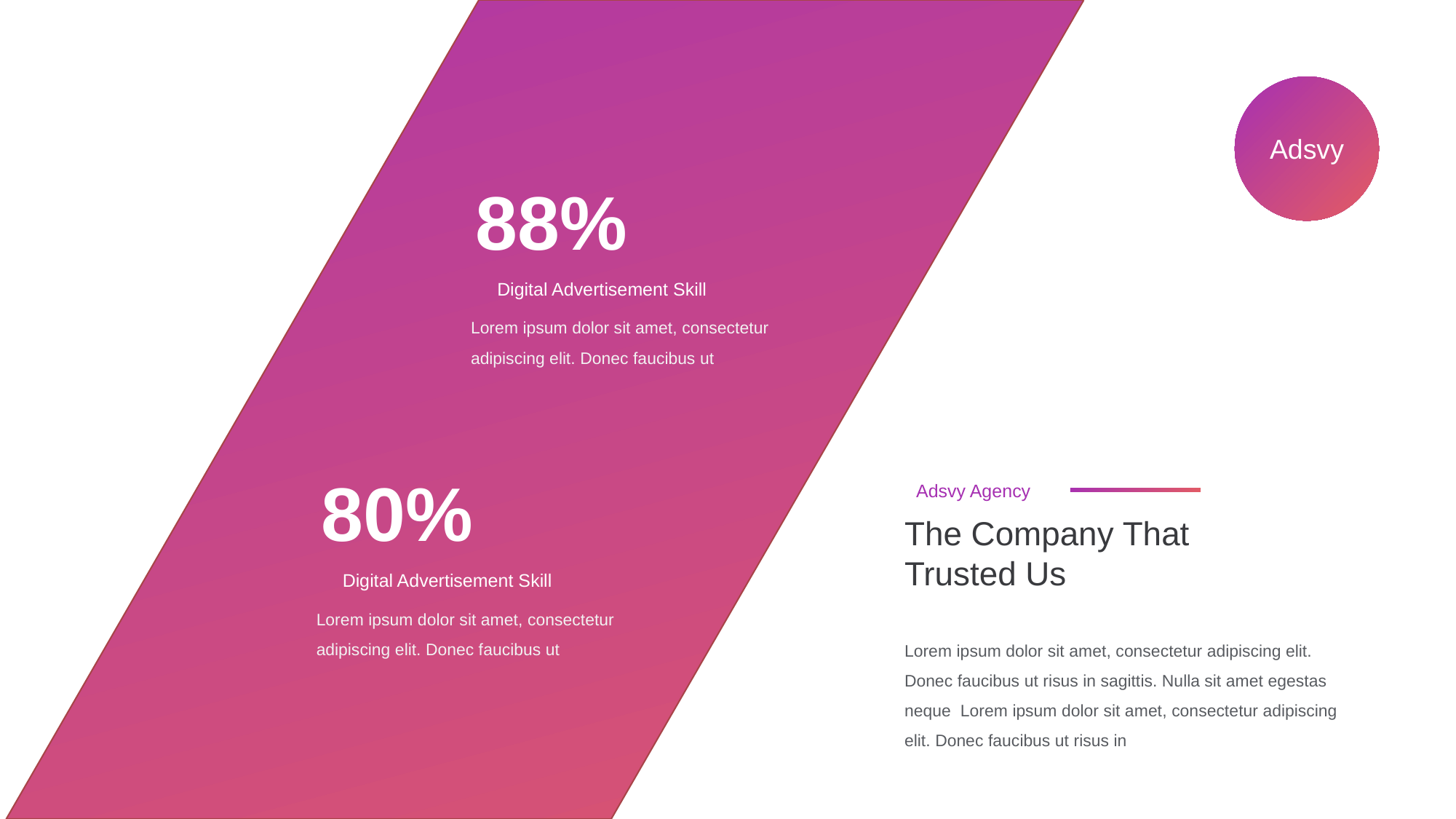

Adsvy
88%
Digital Advertisement Skill
Lorem ipsum dolor sit amet, consectetur adipiscing elit. Donec faucibus ut
80%
Digital Advertisement Skill
Lorem ipsum dolor sit amet, consectetur adipiscing elit. Donec faucibus ut
Adsvy Agency

The Company That
Trusted Us
Lorem ipsum dolor sit amet, consectetur adipiscing elit. Donec faucibus ut risus in sagittis. Nulla sit amet egestas neque  Lorem ipsum dolor sit amet, consectetur adipiscing elit. Donec faucibus ut risus in